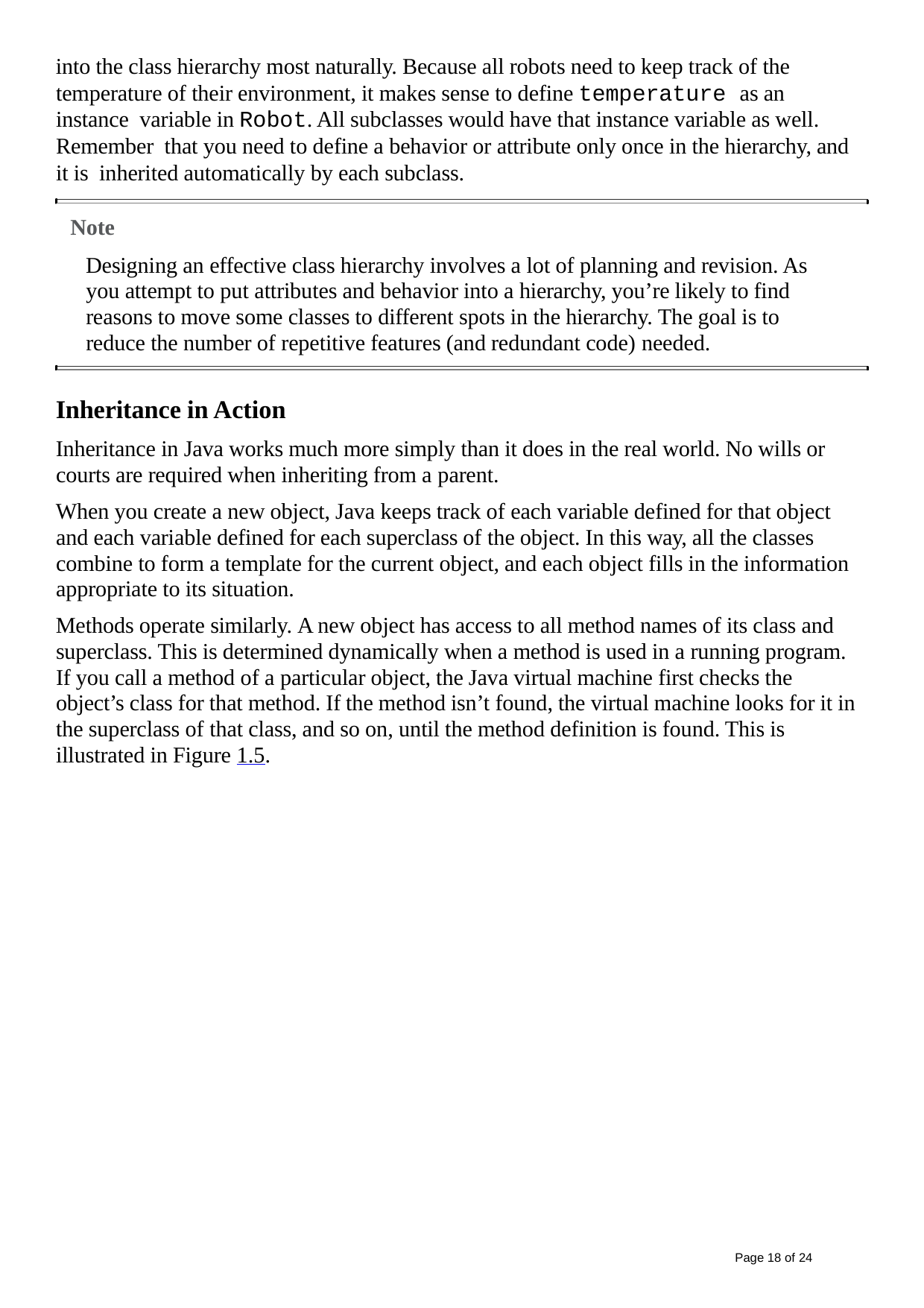

into the class hierarchy most naturally. Because all robots need to keep track of the  temperature of their environment, it makes sense to define temperature as an instance  variable in Robot. All subclasses would have that instance variable as well. Remember  that you need to define a behavior or attribute only once in the hierarchy, and it is  inherited automatically by each subclass.

Note
Designing an effective class hierarchy involves a lot of planning and revision. As  you attempt to put attributes and behavior into a hierarchy, you’re likely to find  reasons to move some classes to different spots in the hierarchy. The goal is to  reduce the number of repetitive features (and redundant code) needed.

Inheritance in Action
Inheritance in Java works much more simply than it does in the real world. No wills or  courts are required when inheriting from a parent.
When you create a new object, Java keeps track of each variable defined for that object  and each variable defined for each superclass of the object. In this way, all the classes  combine to form a template for the current object, and each object fills in the information  appropriate to its situation.
Methods operate similarly. A new object has access to all method names of its class and  superclass. This is determined dynamically when a method is used in a running program.  If you call a method of a particular object, the Java virtual machine first checks the  object’s class for that method. If the method isn’t found, the virtual machine looks for it in  the superclass of that class, and so on, until the method definition is found. This is  illustrated in Figure 1.5.

Page 18 of 24